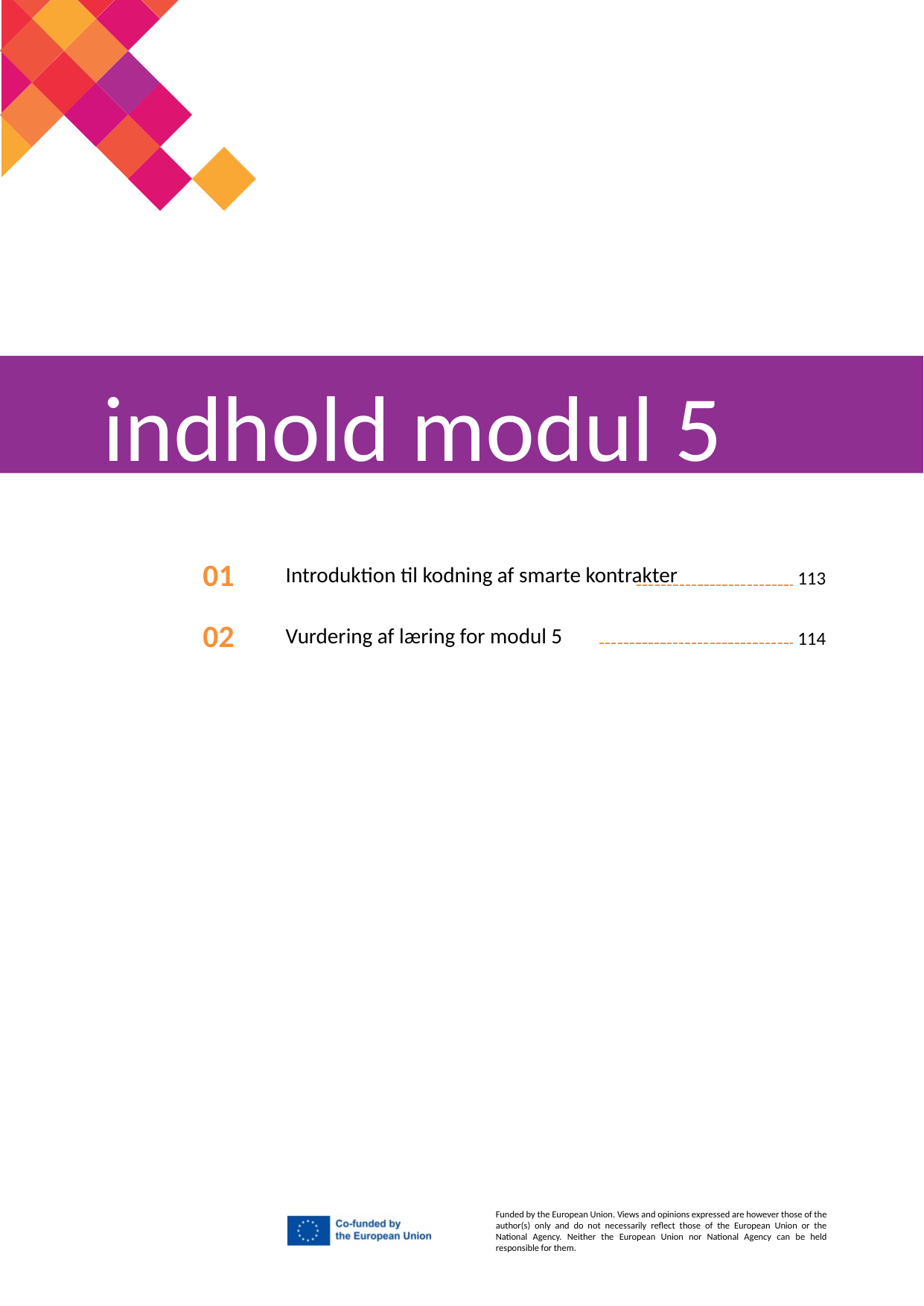

indhold modul 5
01
Introduktion til kodning af smarte kontrakter
113
Vurdering af læring for modul 5
02
114